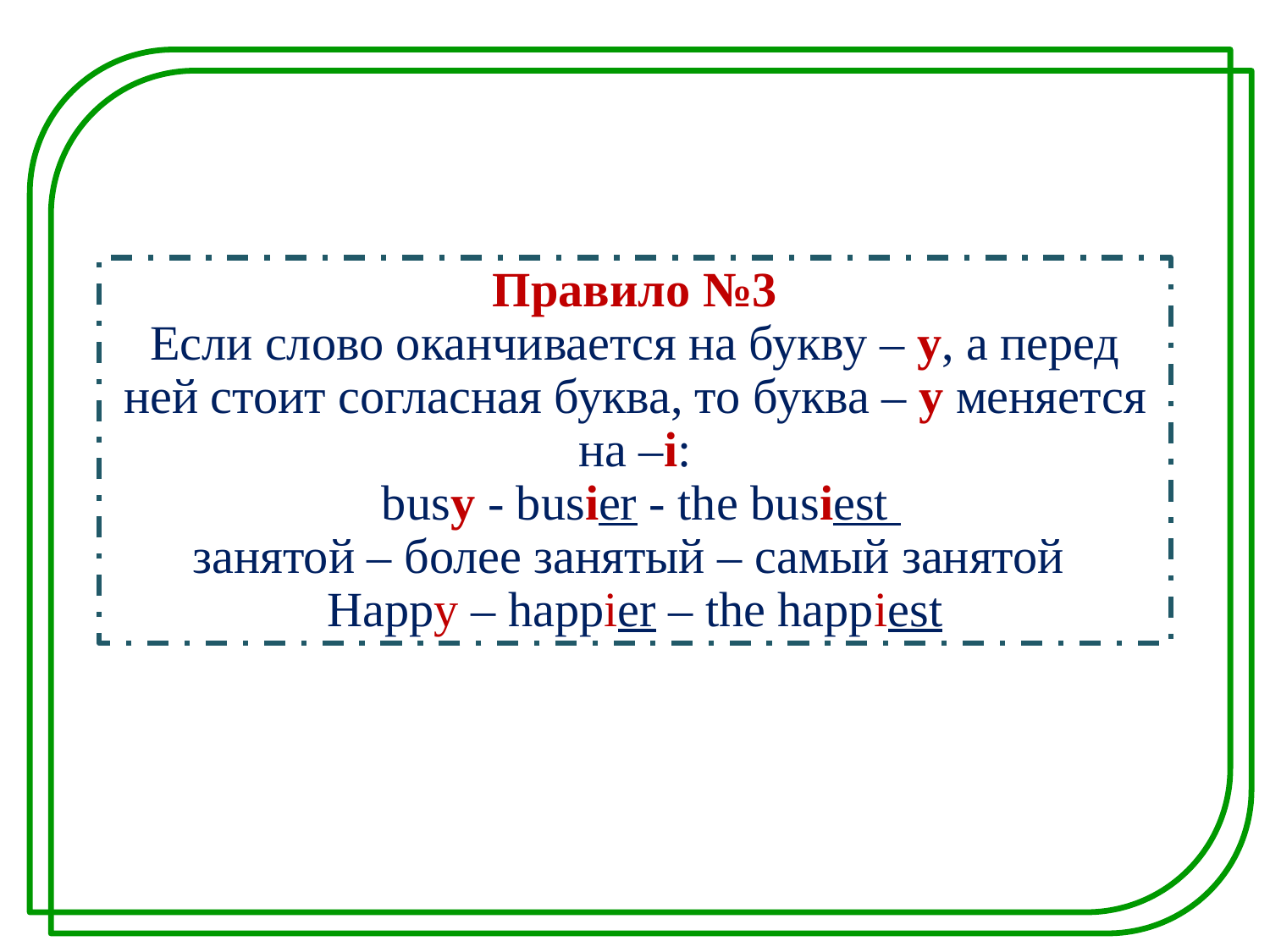

Правило №3
Если слово оканчивается на букву – у, а перед ней стоит согласная буква, то буква – у меняется на –i:
 busy - busier - the busiest
занятой – более занятый – самый занятой
Happy – happier – the happiest